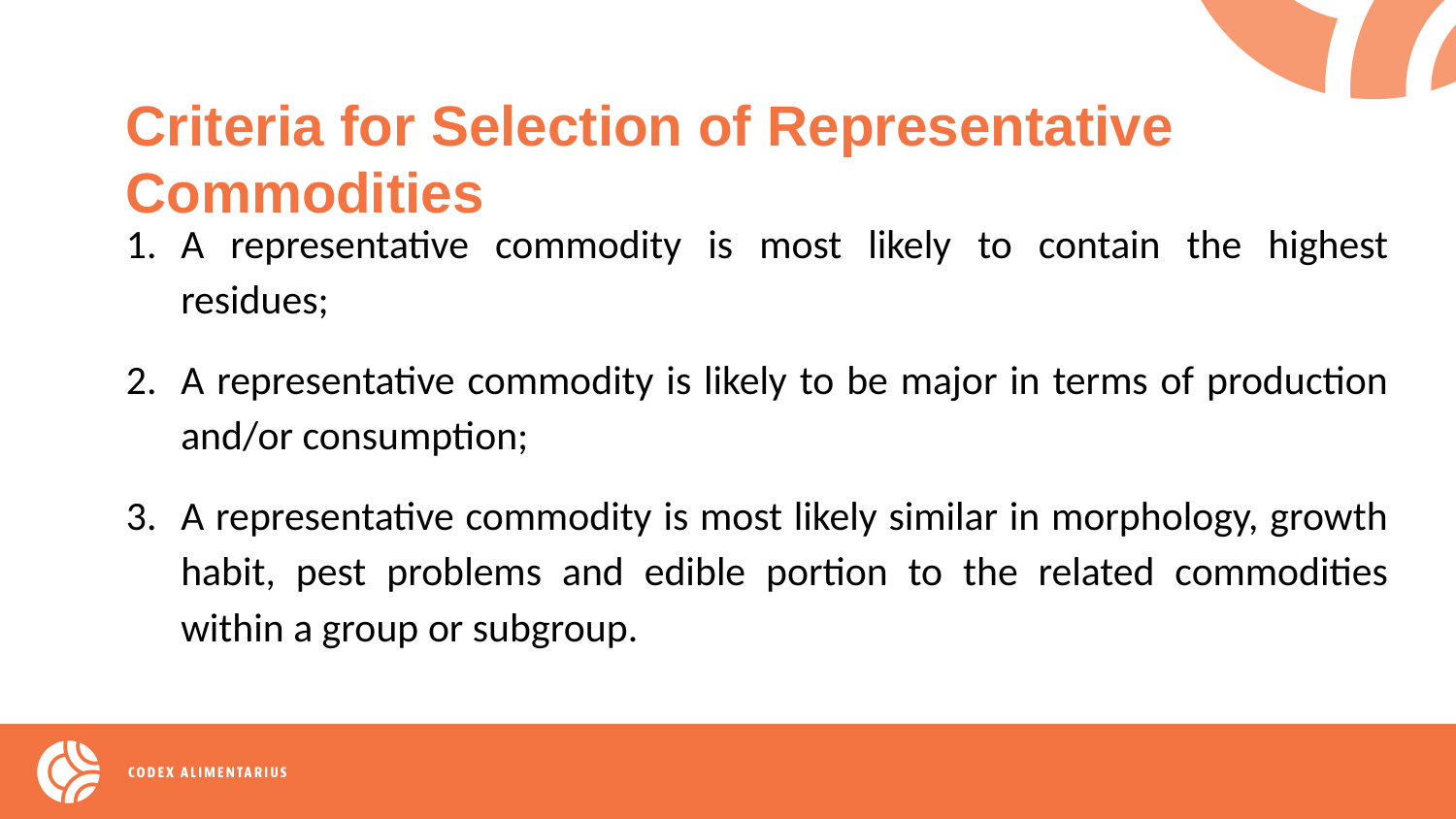

Criteria for Selection of Representative Commodities

A representative commodity is most likely to contain the highest residues;
A representative commodity is likely to be major in terms of production and/or consumption;
A representative commodity is most likely similar in morphology, growth habit, pest problems and edible portion to the related commodities within a group or subgroup.